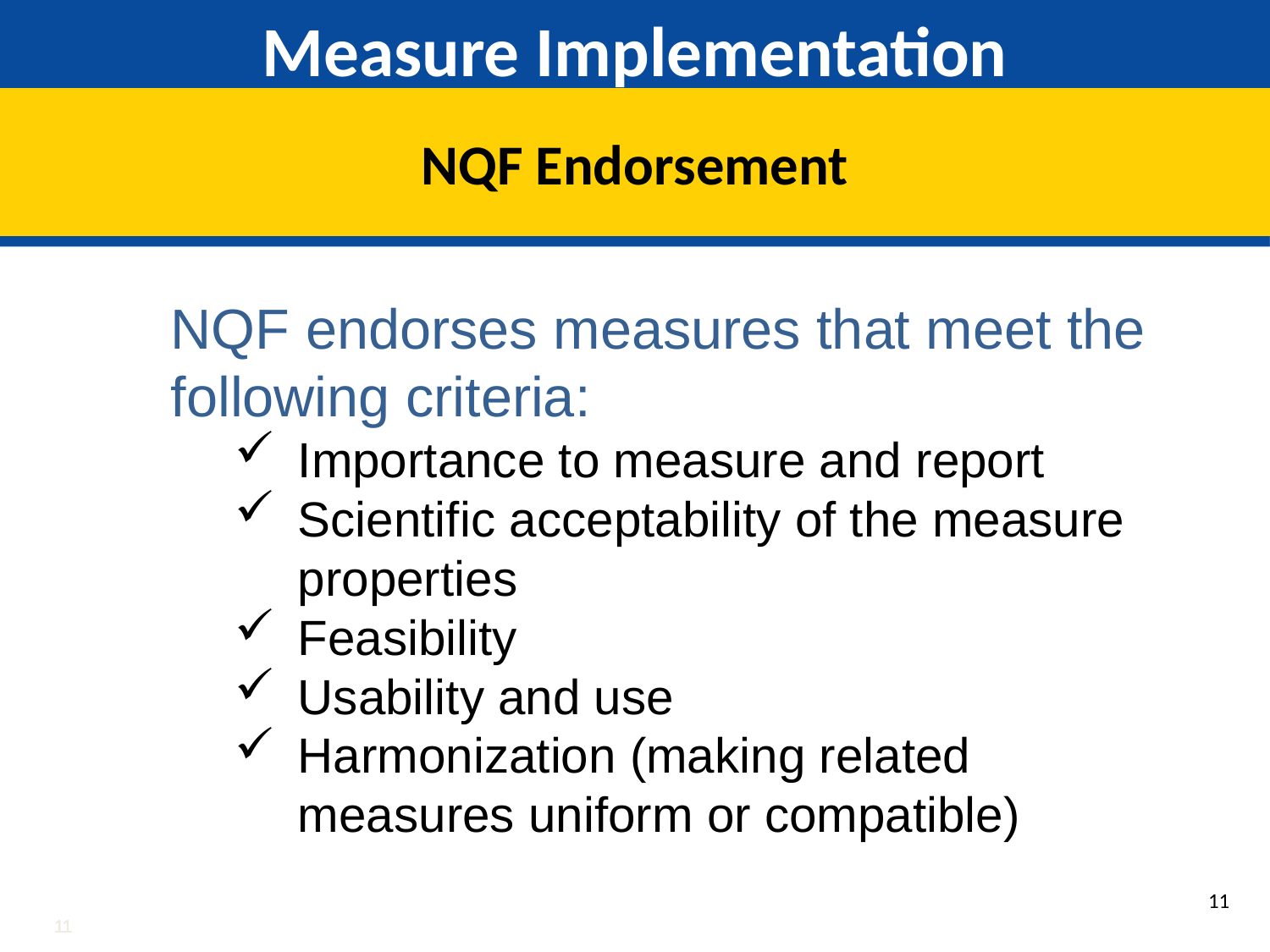

# Measure Implementation
NQF Endorsement
NQF endorses measures that meet the following criteria:
Importance to measure and report
Scientific acceptability of the measure properties
Feasibility
Usability and use
Harmonization (making related measures uniform or compatible)
11
11
11
11
11
11